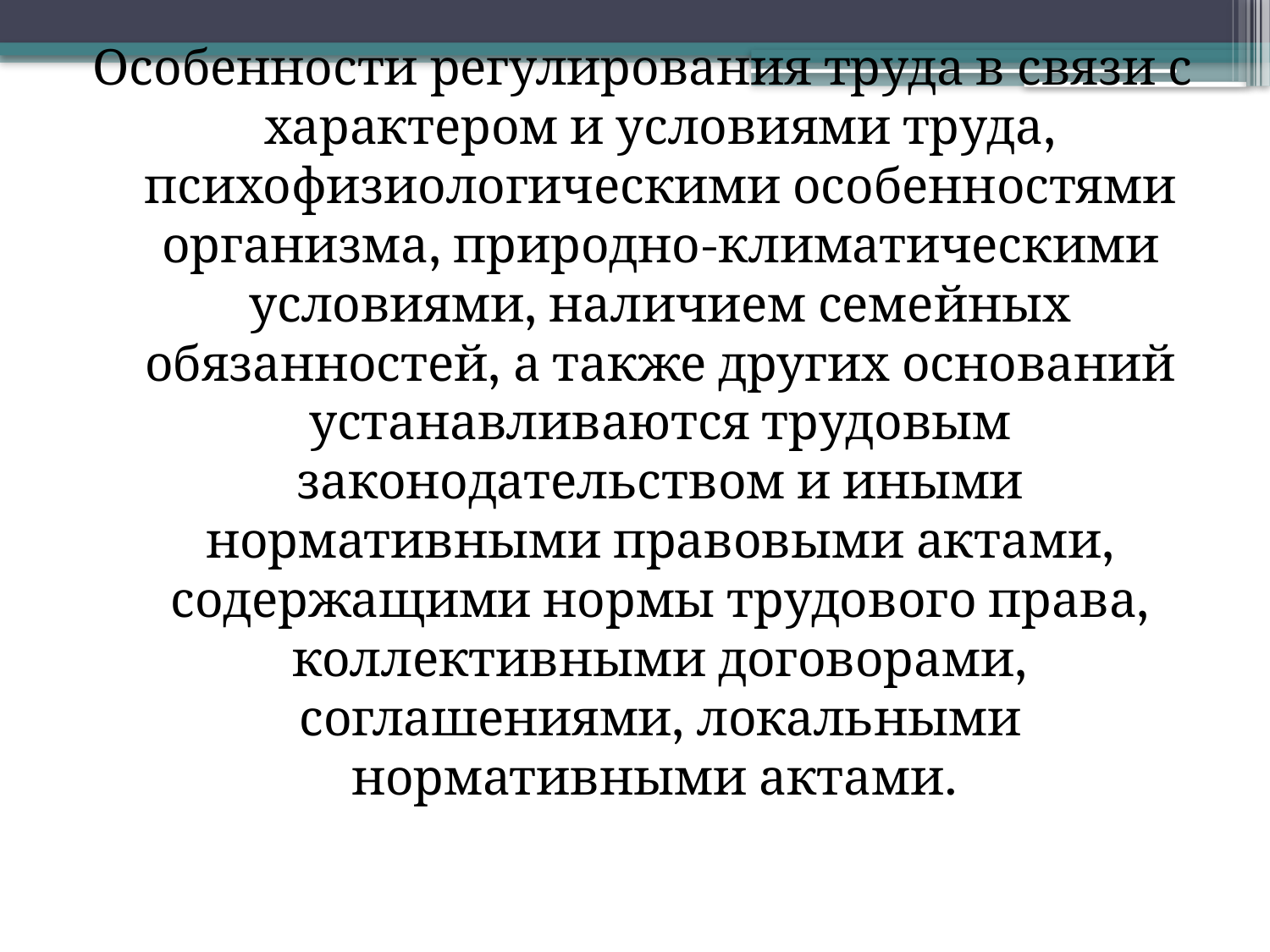

Особенности регулирования труда в связи с характером и условиями труда, психофизиологическими особенностями организма, природно-климатическими условиями, наличием семейных обязанностей, а также других оснований устанавливаются трудовым законодательством и иными нормативными правовыми актами, содержащими нормы трудового права, коллективными договорами, соглашениями, локальными нормативными актами.